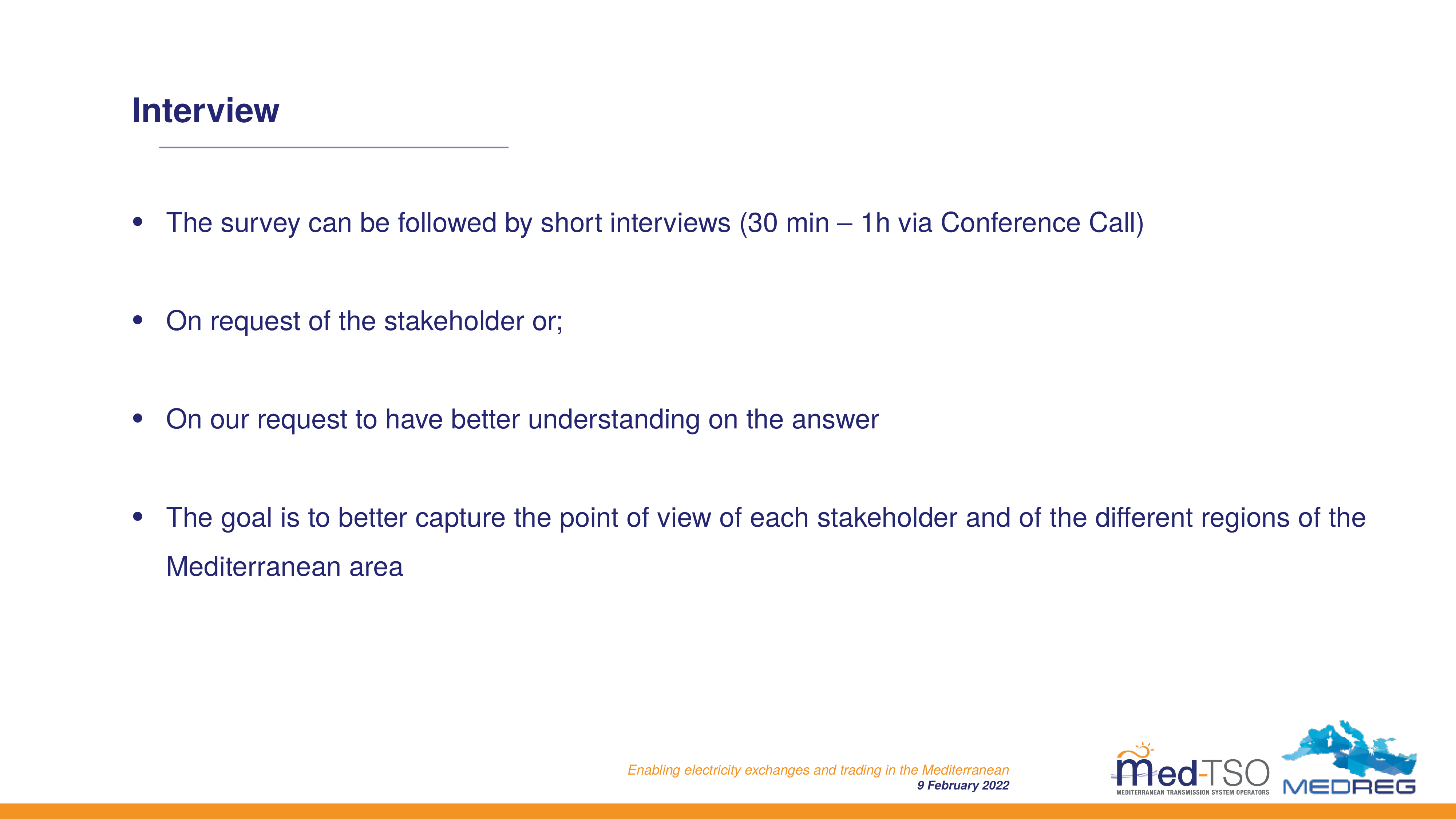

19
Interview

The survey can be followed by short interviews (30 min – 1h via Conference Call)

On request of the stakeholder or;

On our request to have better understanding on the answer

The goal is to better capture the point of view of each stakeholder and of the different regions of the Mediterranean area
Enabling electricity exchanges and trading in the Mediterranean
9 February 2022